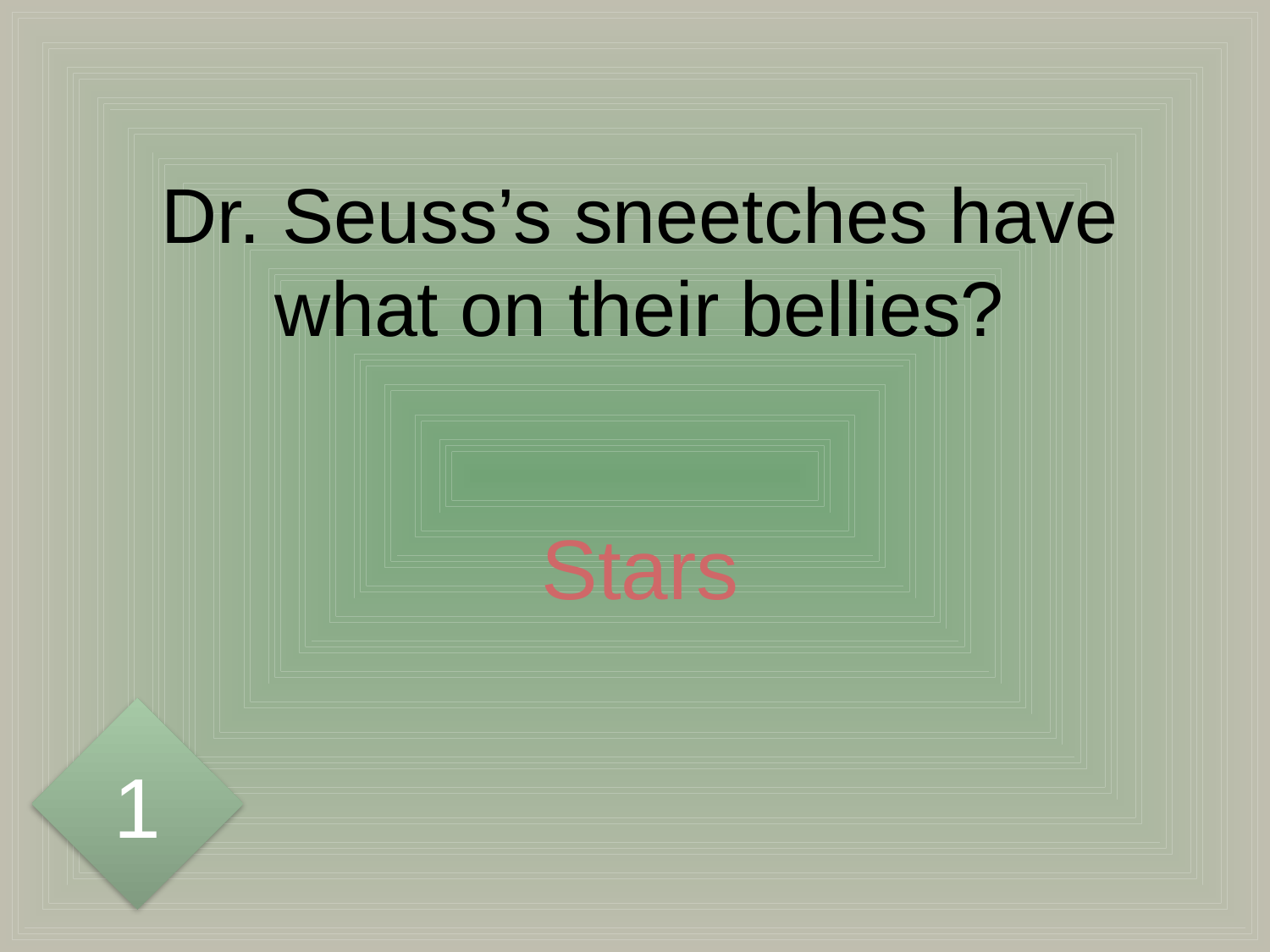

# Dr. Seuss’s sneetches have what on their bellies?
Stars
1